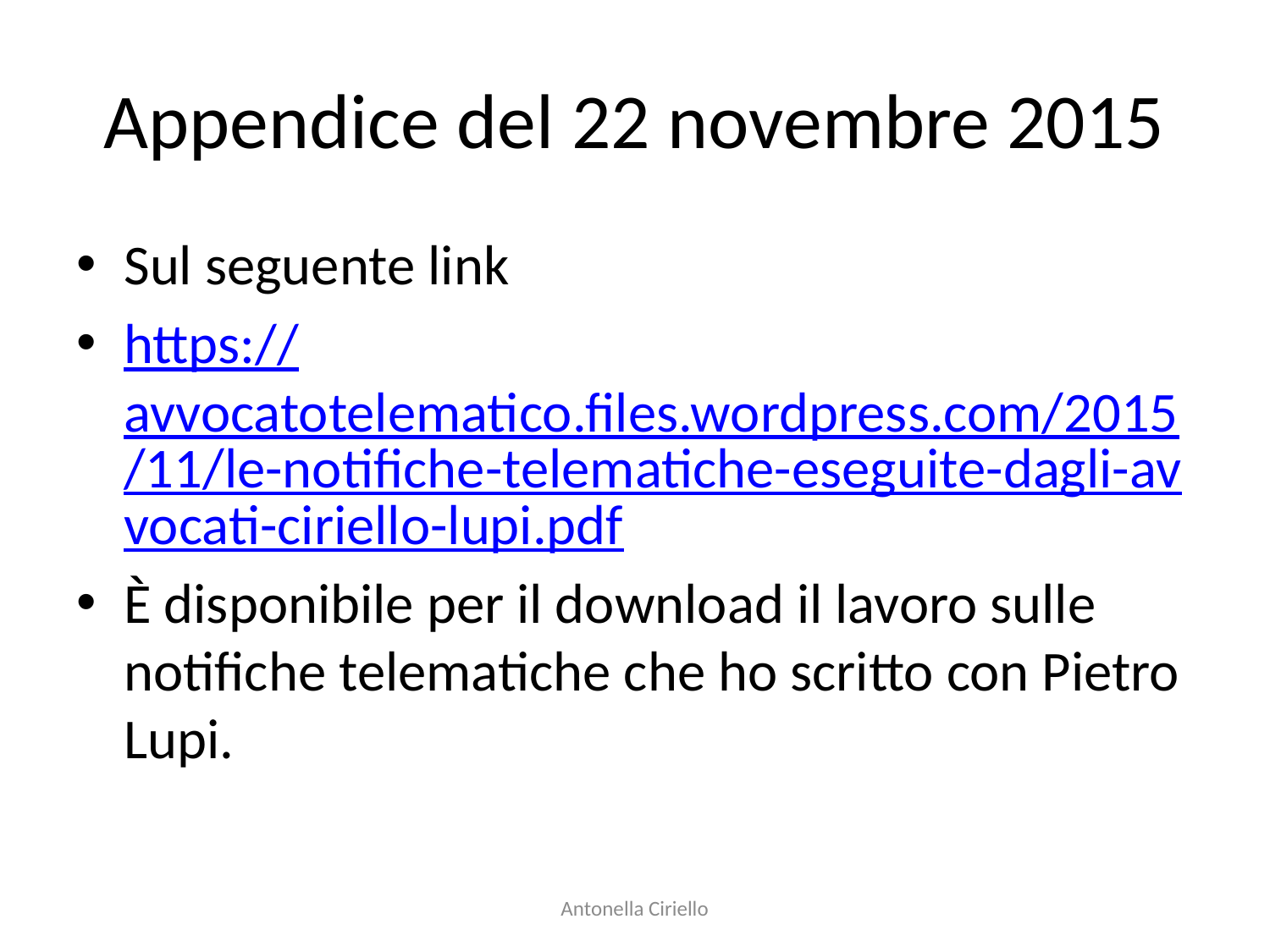

# Appendice del 22 novembre 2015
Sul seguente link
https://avvocatotelematico.files.wordpress.com/2015/11/le-notifiche-telematiche-eseguite-dagli-avvocati-ciriello-lupi.pdf
È disponibile per il download il lavoro sulle notifiche telematiche che ho scritto con Pietro Lupi.

Antonella Ciriello